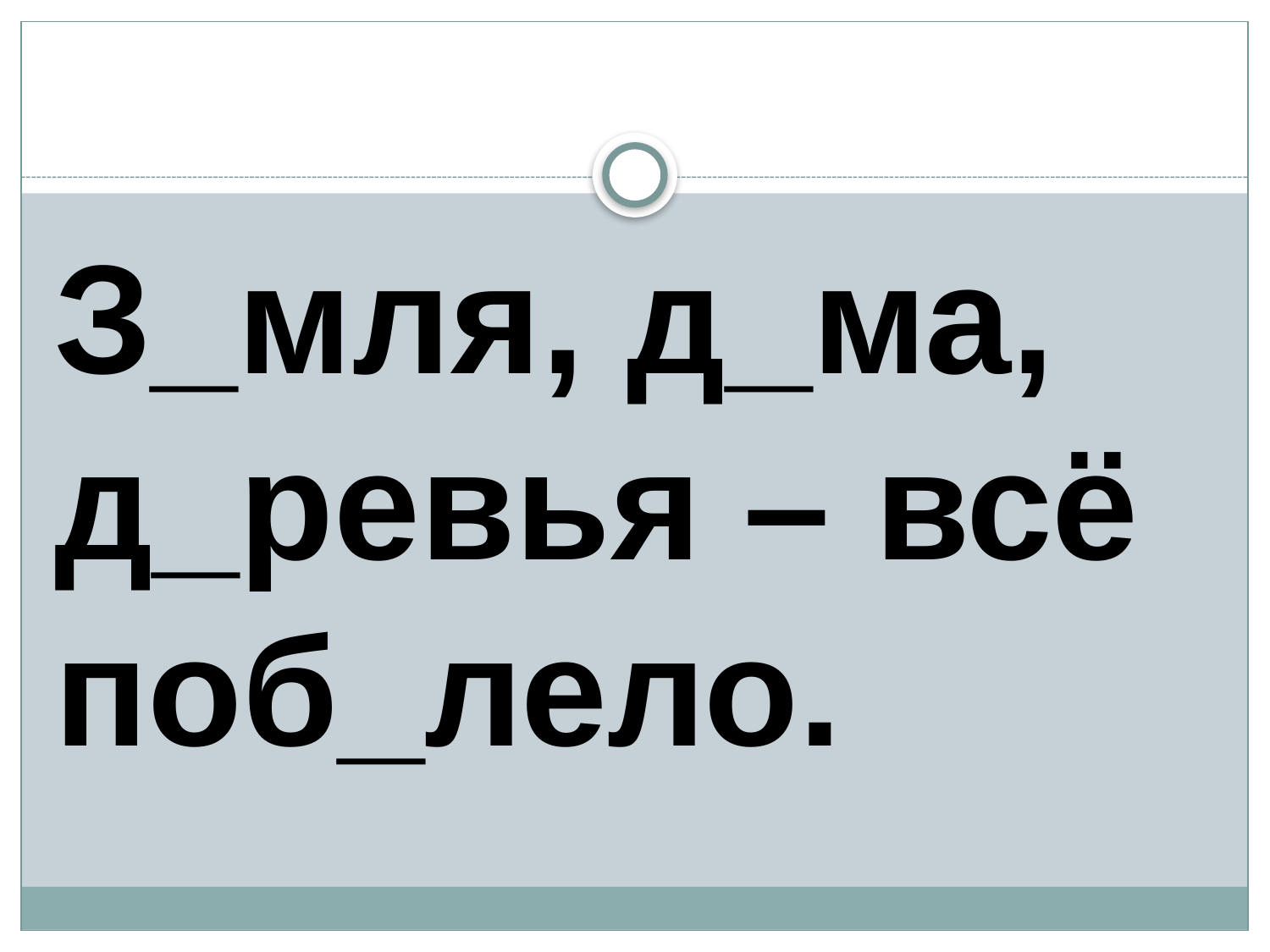

#
З_мля, д_ма, д_ревья – всё поб_лело.